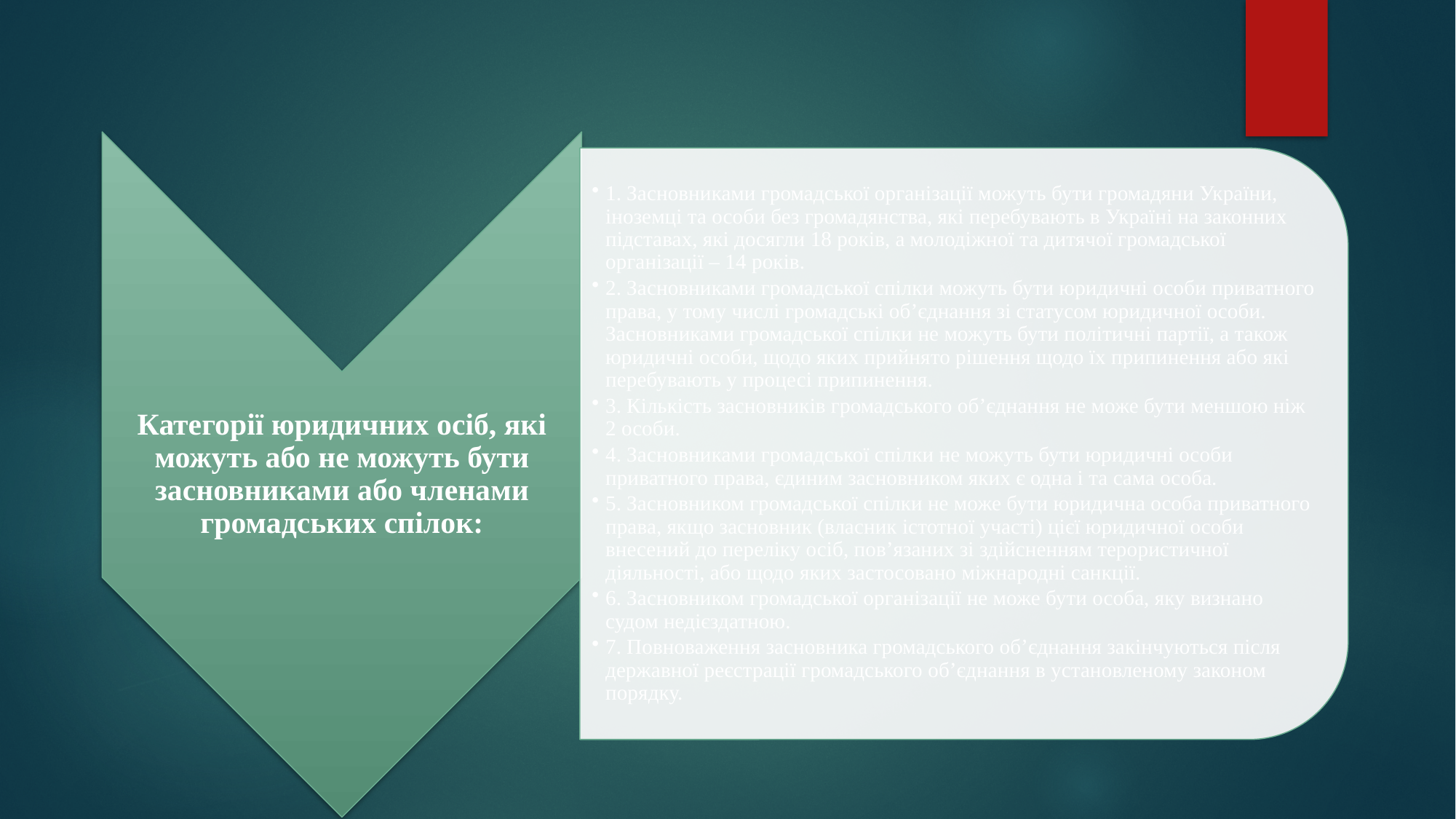

Категорії юридичних осіб, які можуть або не можуть бути засновниками або членами громадських спілок:
1. Засновниками громадської організації можуть бути громадяни України, іноземці та особи без громадянства, які перебувають в Україні на законних підставах, які досягли 18 років, а молодіжної та дитячої громадської організації – 14 років.
2. Засновниками громадської спілки можуть бути юридичні особи приватного права, у тому числі громадські об’єднання зі статусом юридичної особи. Засновниками громадської спілки не можуть бути політичні партії, а також юридичні особи, щодо яких прийнято рішення щодо їх припинення або які перебувають у процесі припинення.
3. Кількість засновників громадського об’єднання не може бути меншою ніж 2 особи.
4. Засновниками громадської спілки не можуть бути юридичні особи приватного права, єдиним засновником яких є одна і та сама особа.
5. Засновником громадської спілки не може бути юридична особа приватного права, якщо засновник (власник істотної участі) цієї юридичної особи внесений до переліку осіб, пов’язаних зі здійсненням терористичної діяльності, або щодо яких застосовано міжнародні санкції.
6. Засновником громадської організації не може бути особа, яку визнано судом недієздатною.
7. Повноваження засновника громадського об’єднання закінчуються після державної реєстрації громадського об’єднання в установленому законом порядку.